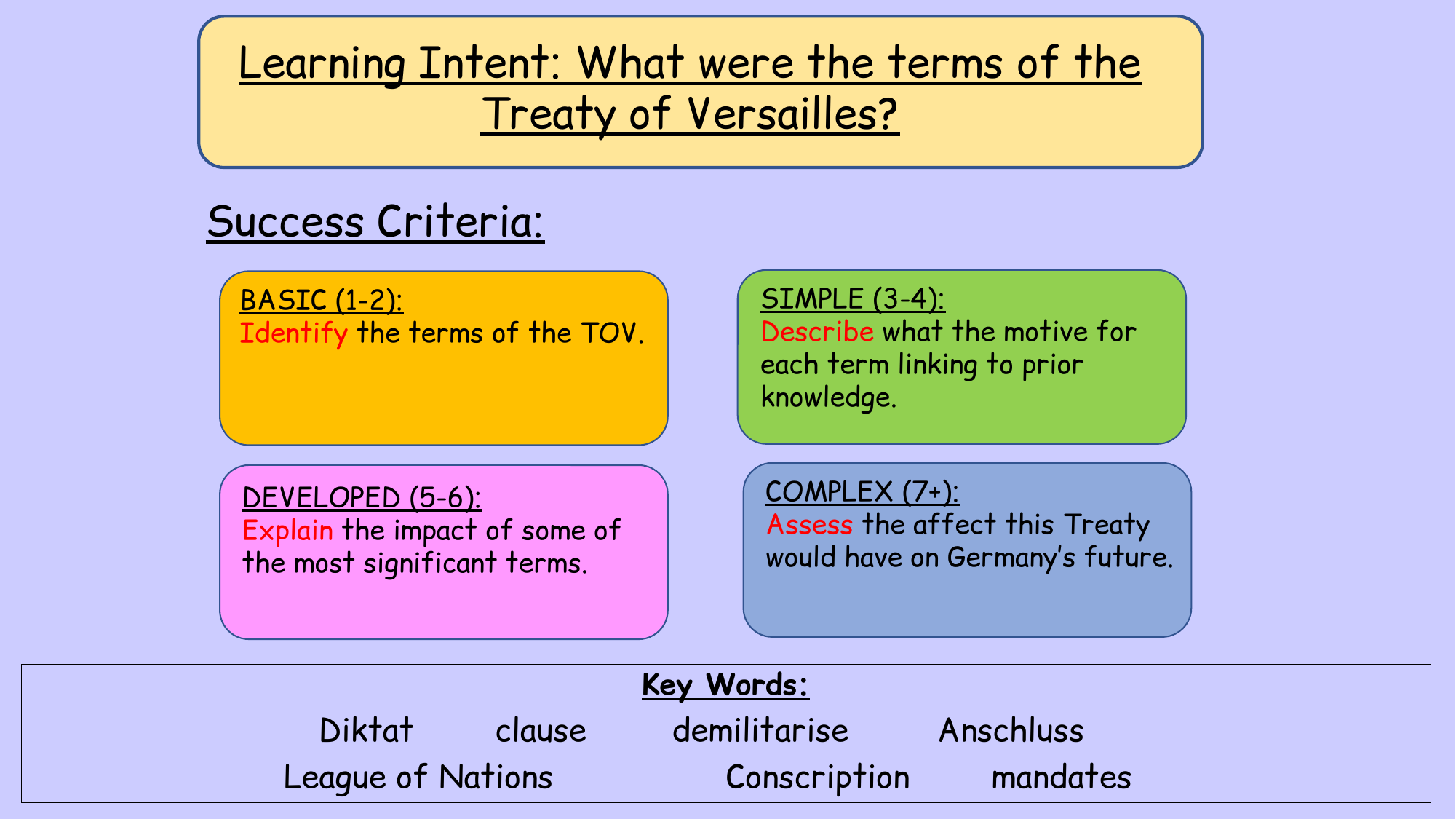

Learning Intent: What were the terms of the Treaty of Versailles?
Success Criteria:

SIMPLE (3-4):
Describe what the motive for each term linking to prior knowledge.
BASIC (1-2):
Identify the terms of the TOV.

COMPLEX (7+):
Assess the affect this Treaty would have on Germany’s future.
DEVELOPED (5-6):
Explain the impact of some of the most significant terms.
Key Words:
Diktat       		clause			demilitarise 			Anschluss
League of Nations  	 	Conscription   		mandates